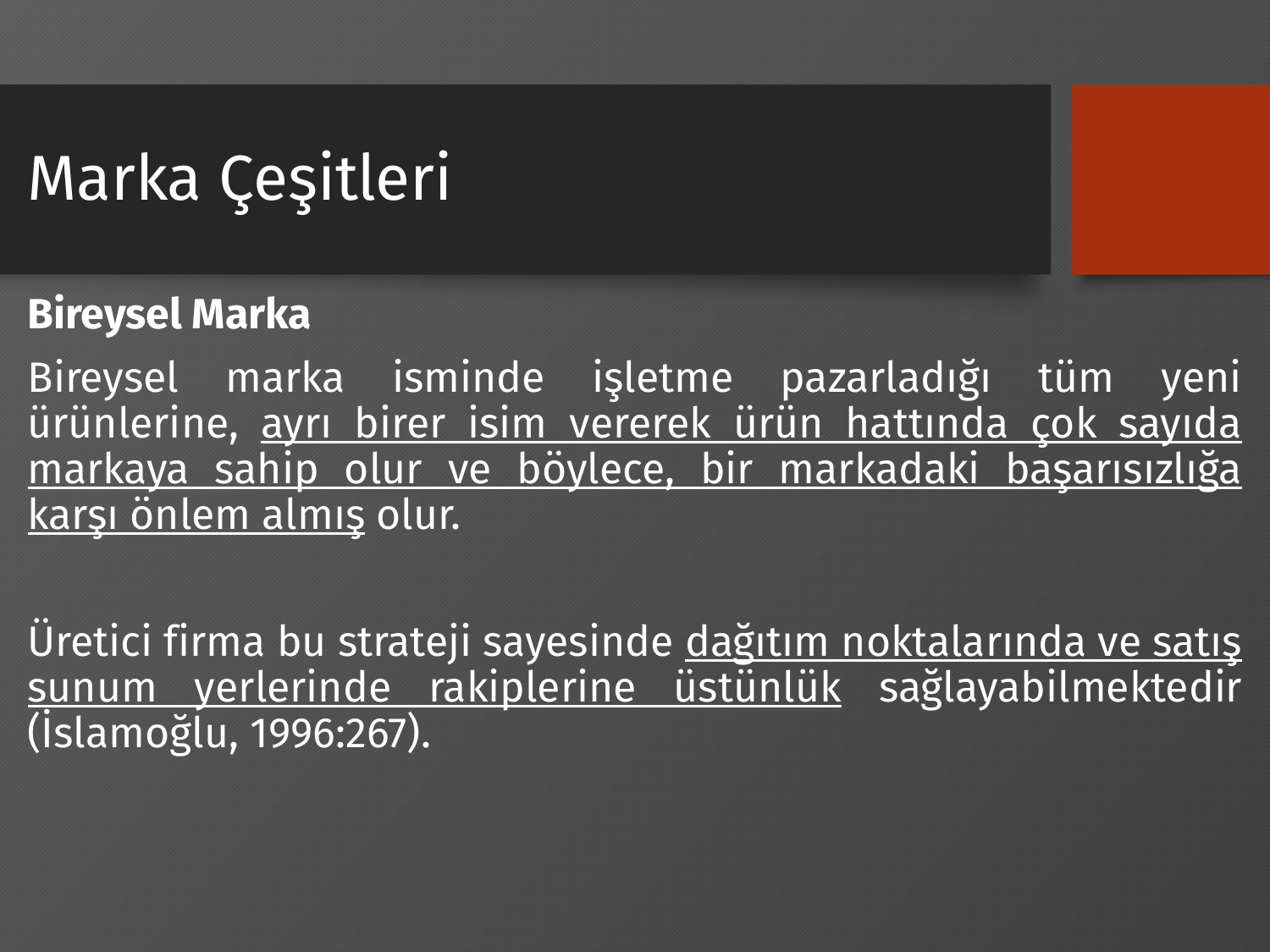

# Marka Çeşitleri
Bireysel Marka
Bireysel marka isminde işletme pazarladığı tüm yeni ürünlerine, ayrı birer isim vererek ürün hattında çok sayıda markaya sahip olur ve böylece, bir markadaki başarısızlığa karşı önlem almış olur.

Üretici firma bu strateji sayesinde dağıtım noktalarında ve satış sunum yerlerinde rakiplerine üstünlük sağlayabilmektedir (İslamoğlu, 1996:267).